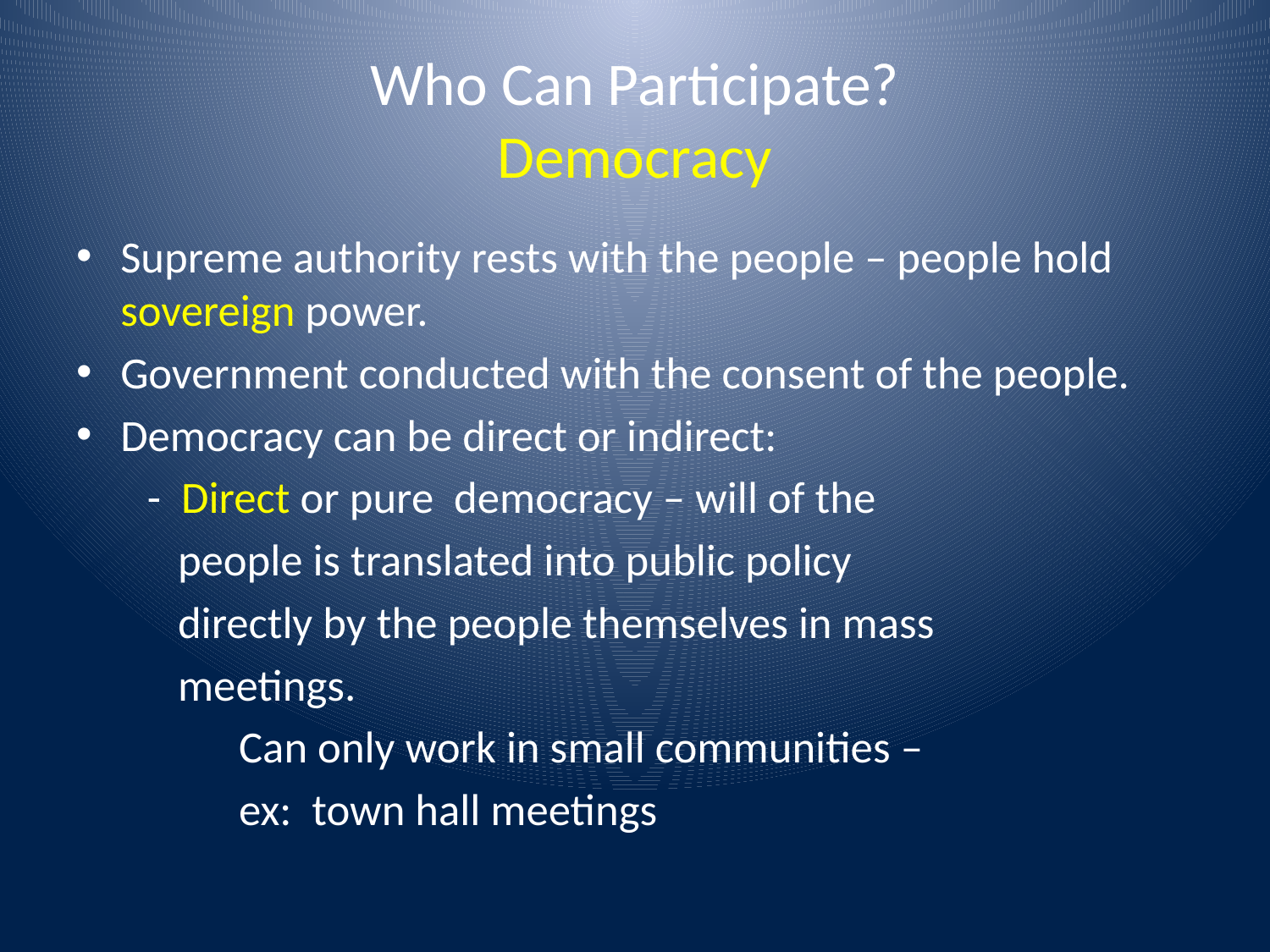

# Who Can Participate? Democracy
Supreme authority rests with the people – people hold sovereign power.
Government conducted with the consent of the people.
Democracy can be direct or indirect:
       -  Direct or pure  democracy – will of the
          people is translated into public policy
          directly by the people themselves in mass
          meetings.
                Can only work in small communities –
                ex:  town hall meetings